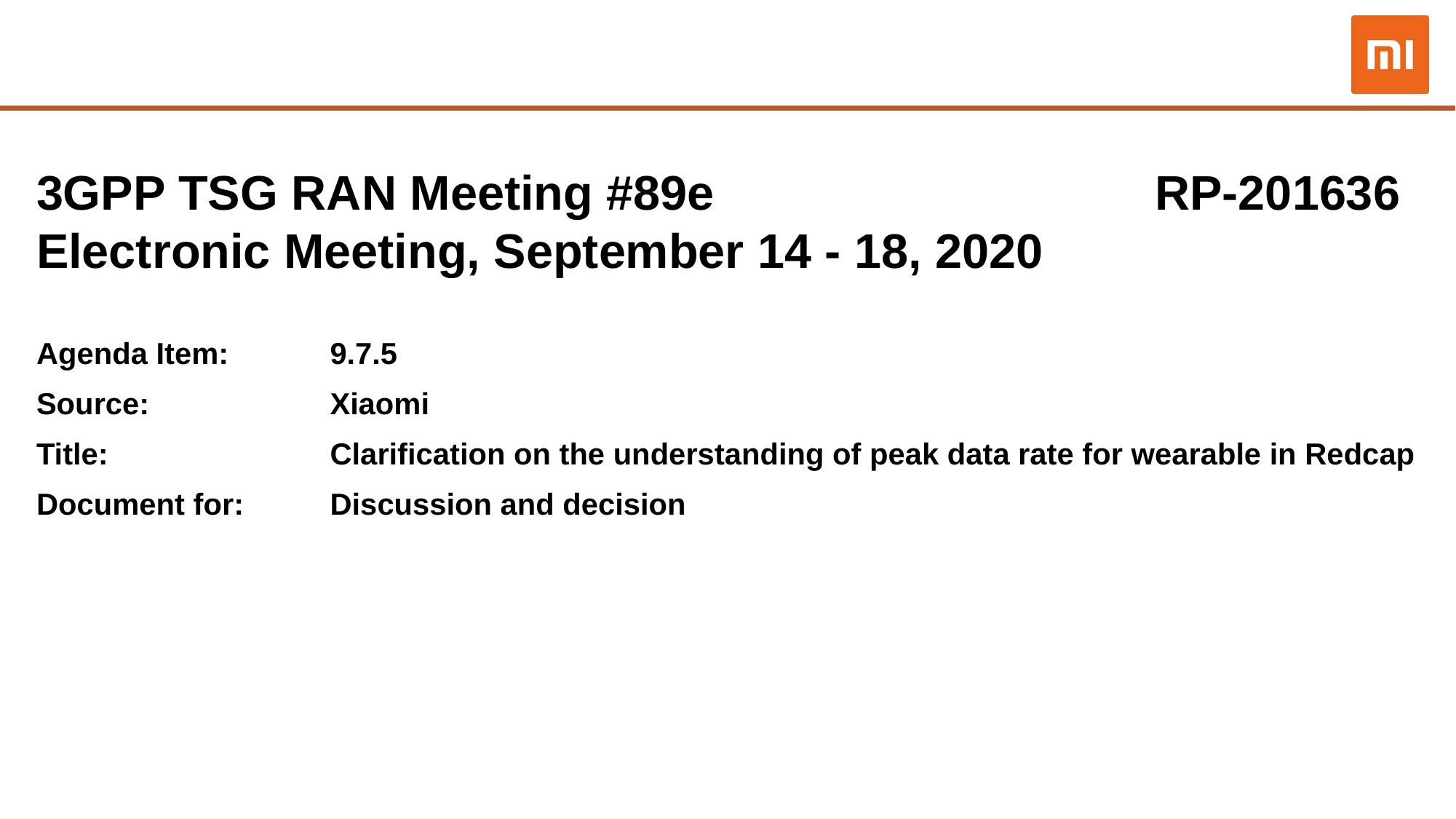

3GPP TSG RAN Meeting #89e				  RP-201636
Electronic Meeting, September 14 - 18, 2020

Agenda Item:	         9.7.5
Source:	         Xiaomi
Title:		         Clarification on the understanding of peak data rate for wearable in Redcap
Document for:	         Discussion and decision